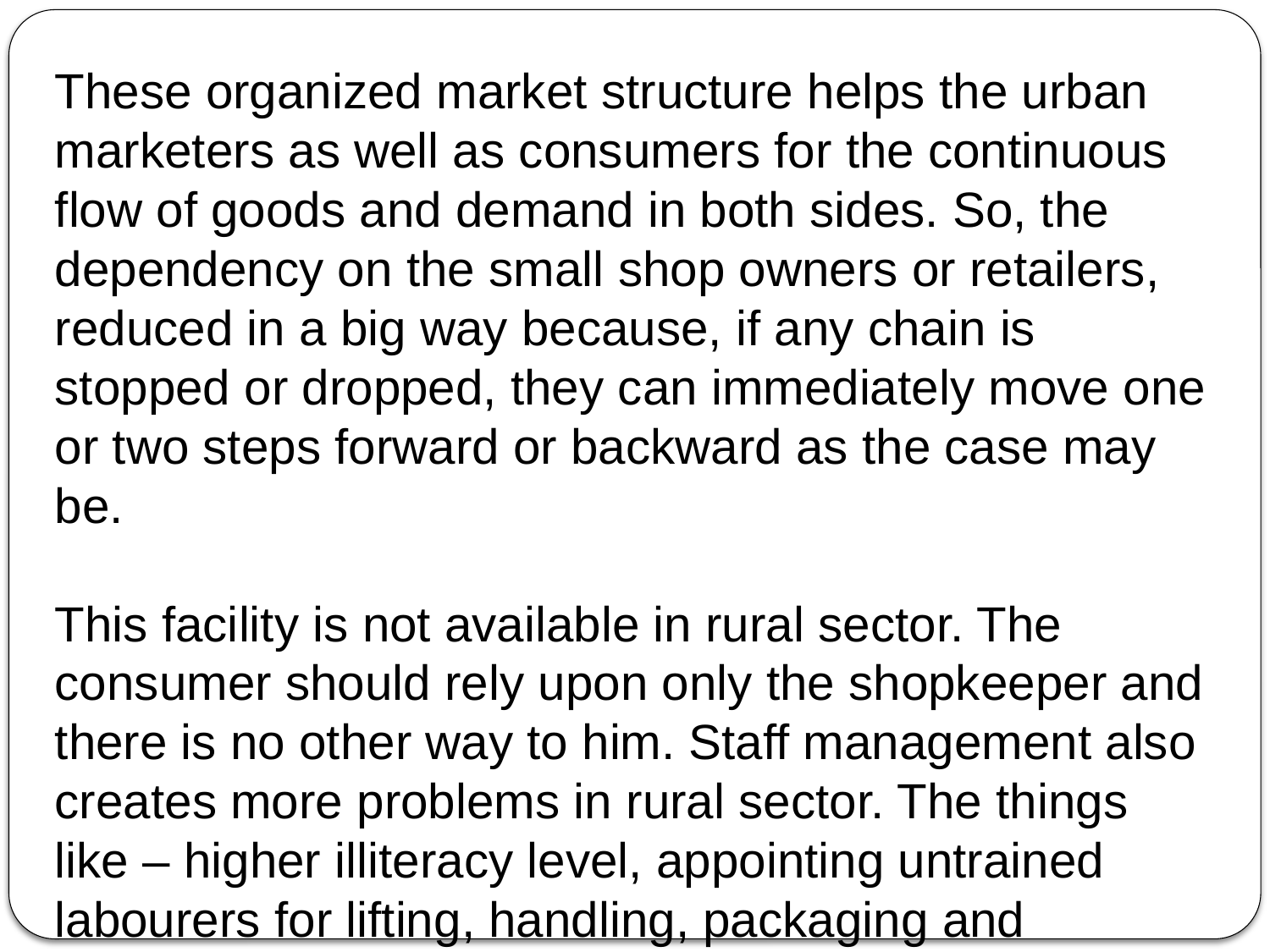

These organized market structure helps the urban marketers as well as consumers for the continuous flow of goods and demand in both sides. So, the dependency on the small shop owners or retailers, reduced in a big way because, if any chain is stopped or dropped, they can immediately move one or two steps forward or backward as the case may be.

This facility is not available in rural sector. The consumer should rely upon only the shopkeeper and there is no other way to him. Staff management also creates more problems in rural sector. The things like – higher illiteracy level, appointing untrained labourers for lifting, handling, packaging and delivering goods etc., and lesser wages and salaries.